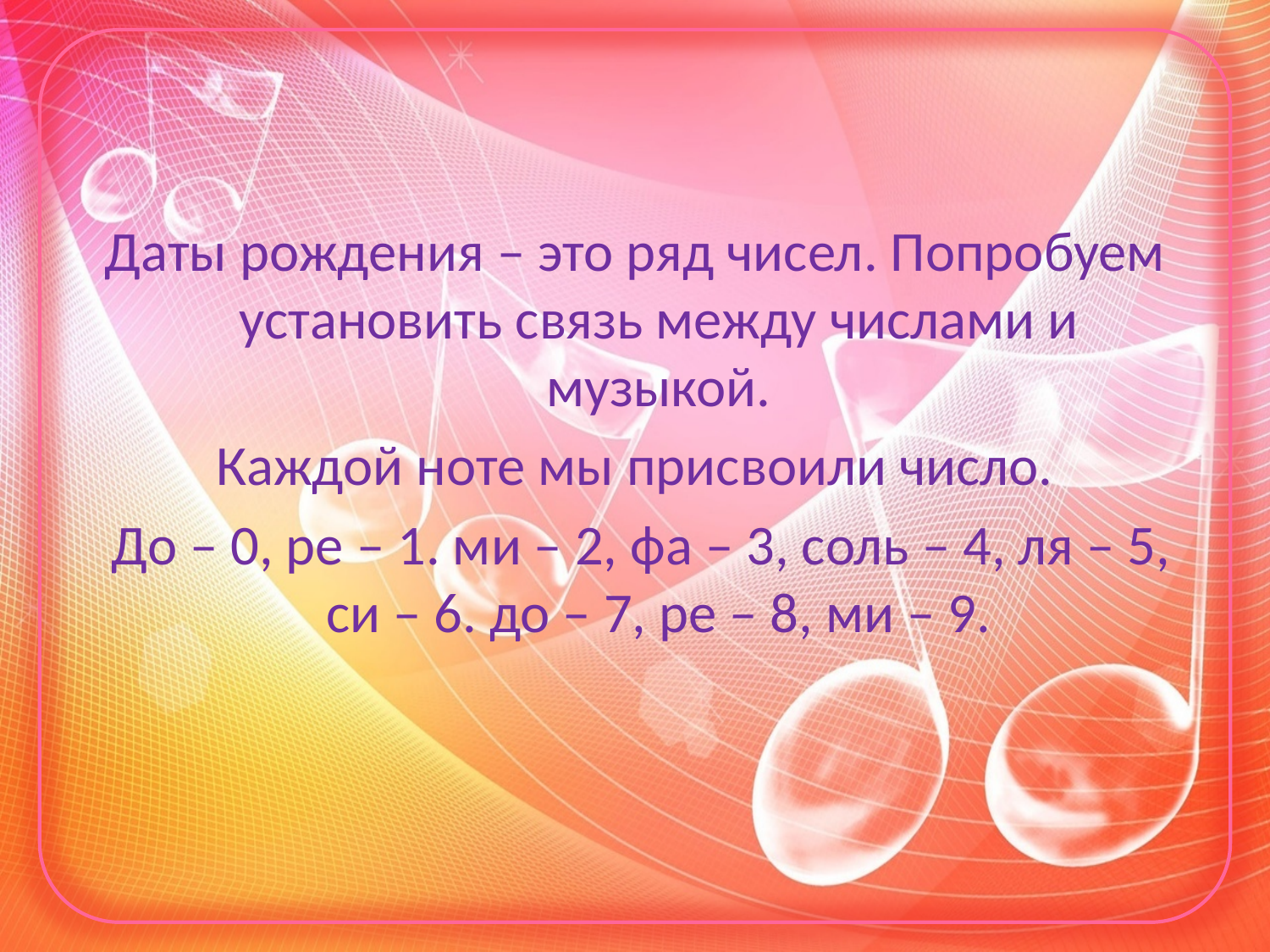

Даты рождения – это ряд чисел. Попробуем установить связь между числами и музыкой.
Каждой ноте мы присвоили число.
 До – 0, ре – 1. ми – 2, фа – 3, соль – 4, ля – 5, си – 6. до – 7, ре – 8, ми – 9.

#